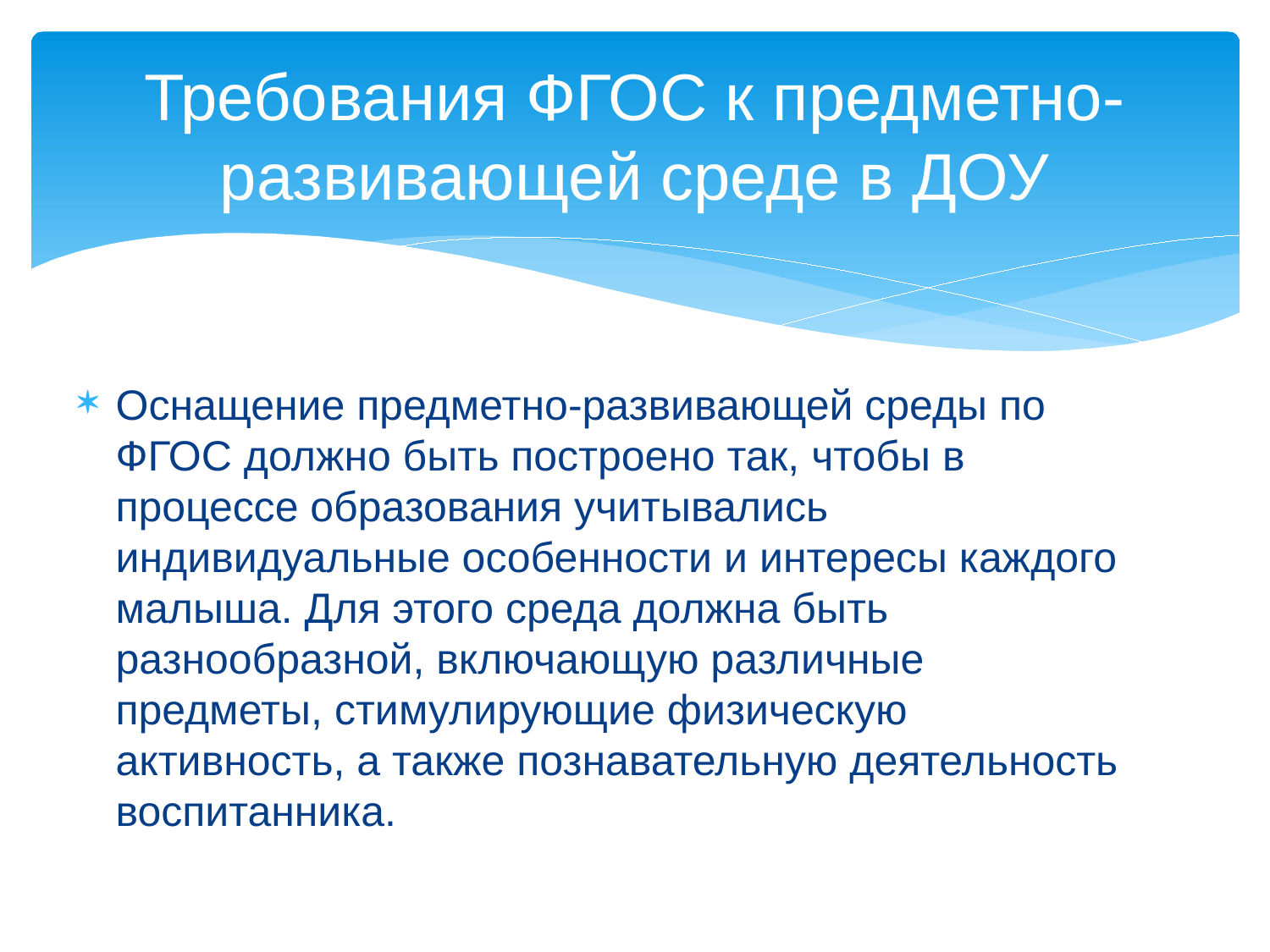

# Требования ФГОС к предметно-развивающей среде в ДОУ
Оснащение предметно-развивающей среды по ФГОС должно быть построено так, чтобы в процессе образования учитывались индивидуальные особенности и интересы каждого малыша. Для этого среда должна быть разнообразной, включающую различные предметы, стимулирующие физическую активность, а также познавательную деятельность воспитанника.